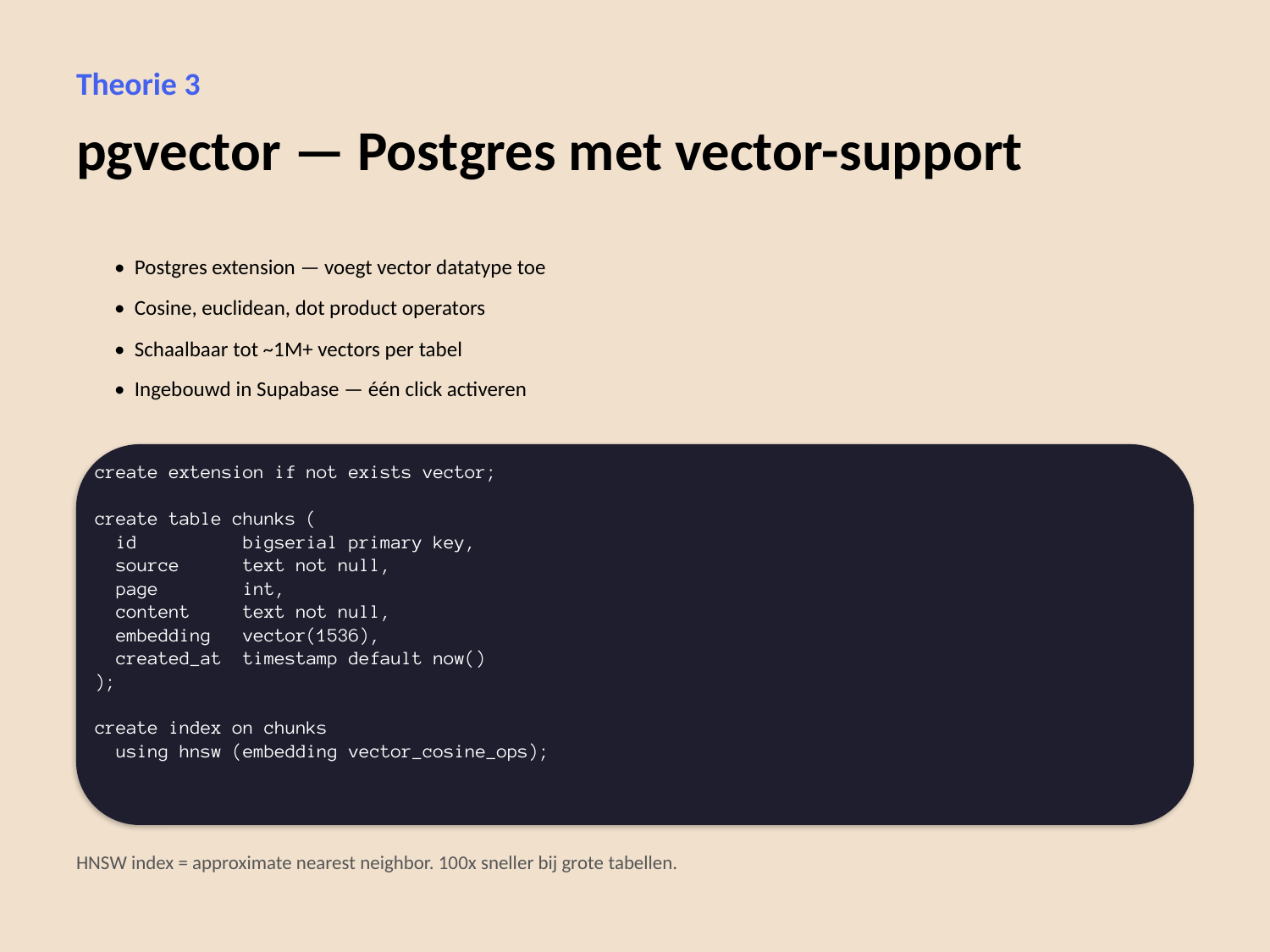

Theorie 3
pgvector — Postgres met vector-support
•  Postgres extension — voegt vector datatype toe
•  Cosine, euclidean, dot product operators
•  Schaalbaar tot ~1M+ vectors per tabel
•  Ingebouwd in Supabase — één click activeren

create extension if not exists vector;

create table chunks (
  id          bigserial primary key,
  source      text not null,
  page        int,
  content     text not null,
  embedding   vector(1536),
  created_at  timestamp default now()
);

create index on chunks
  using hnsw (embedding vector_cosine_ops);
HNSW index = approximate nearest neighbor. 100x sneller bij grote tabellen.